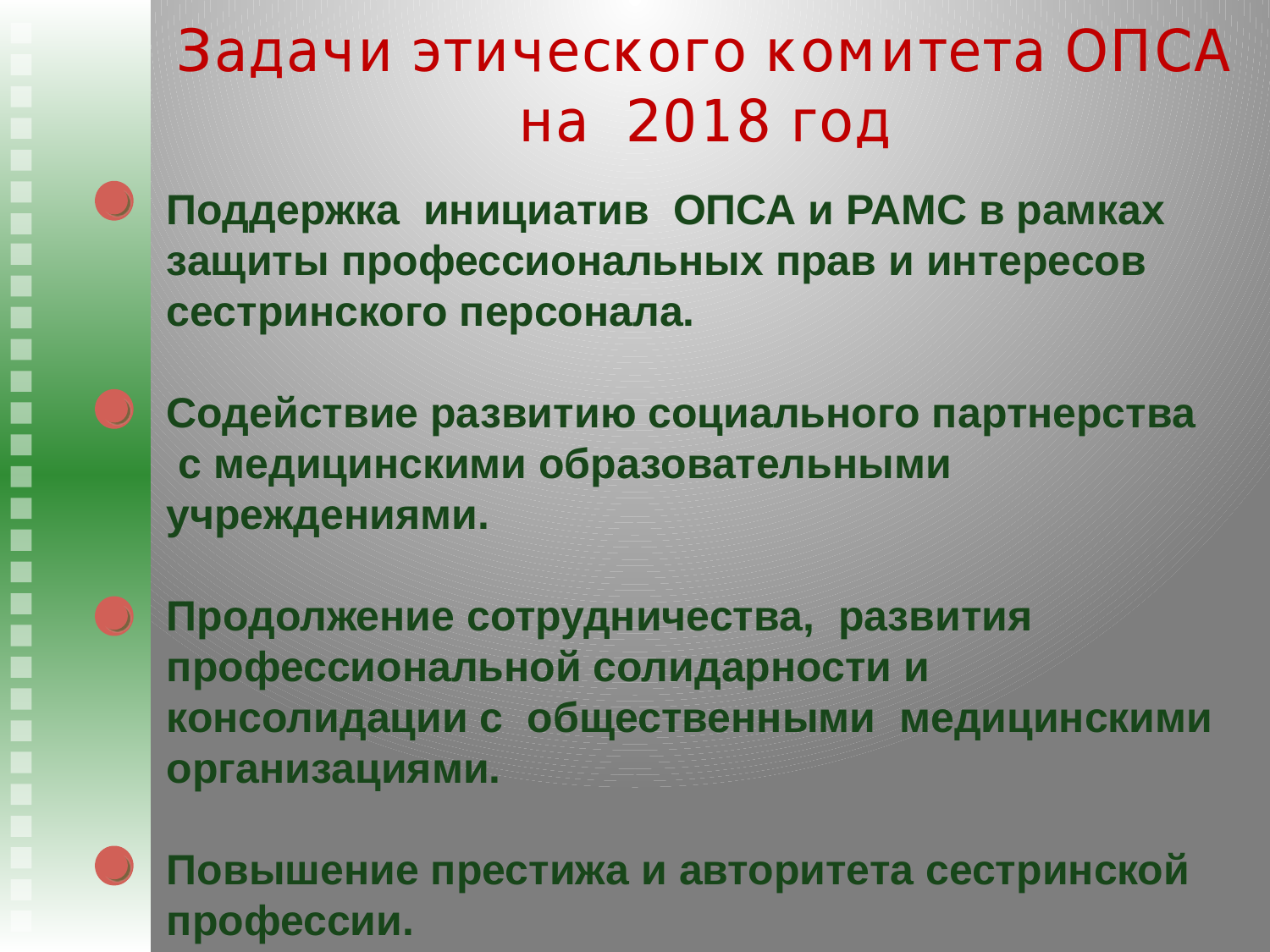

# Задачи этического комитета ОПСА на  2018 год
Поддержка  инициатив  ОПСА и РАМС в рамках защиты профессиональных прав и интересов сестринского персонала.

Содействие развитию социального партнерства       с медицинскими образовательными учреждениями.

Продолжение сотрудничества,  развития профессиональной солидарности и   консолидации с  общественными  медицинскими  организациями.

Повышение престижа и авторитета сестринской профессии.